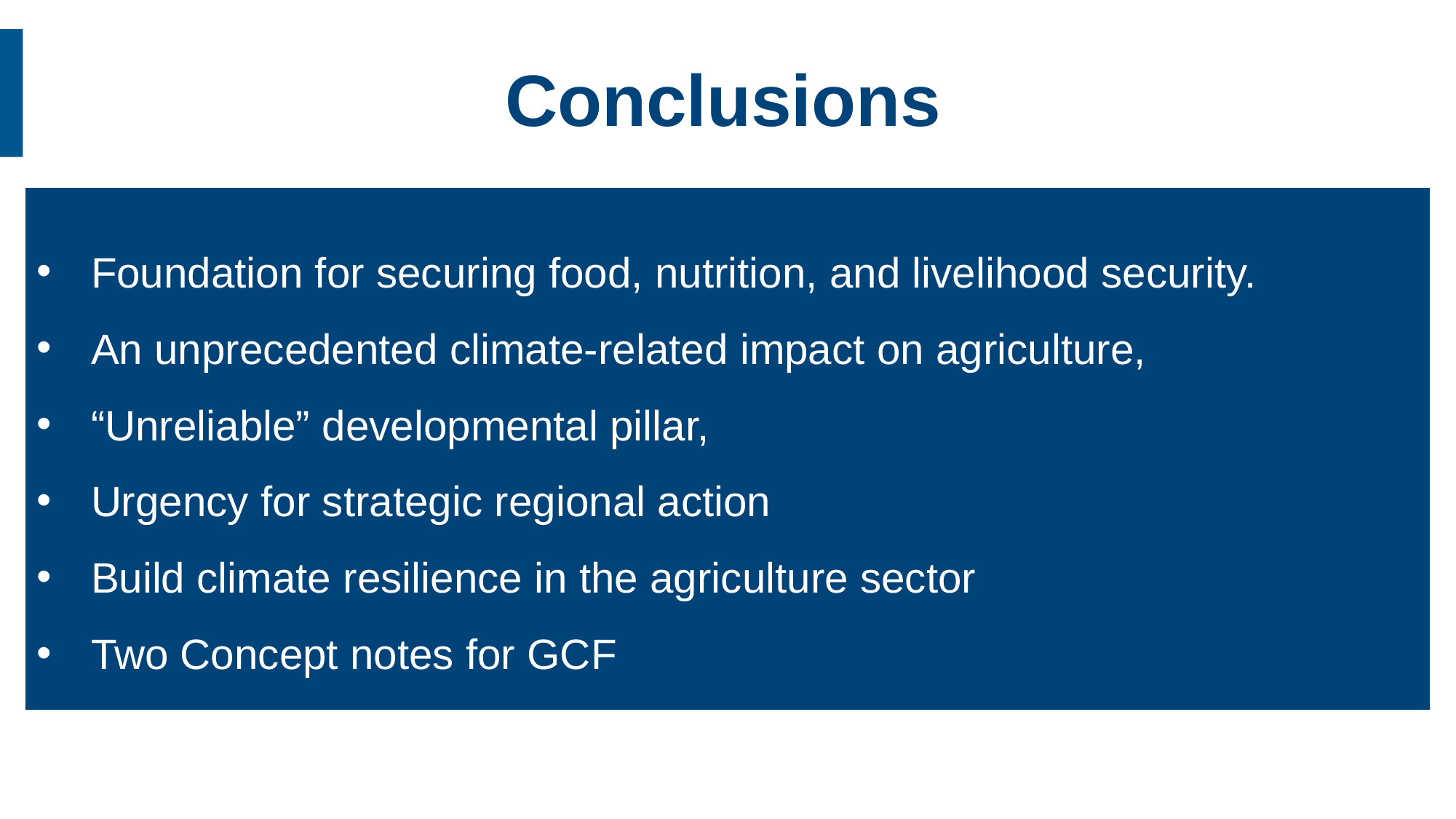

Conclusions
Foundation for securing food, nutrition, and livelihood security.
An unprecedented climate-related impact on agriculture,
“Unreliable” developmental pillar,
Urgency for strategic regional action
Build climate resilience in the agriculture sector
Two Concept notes for GCF